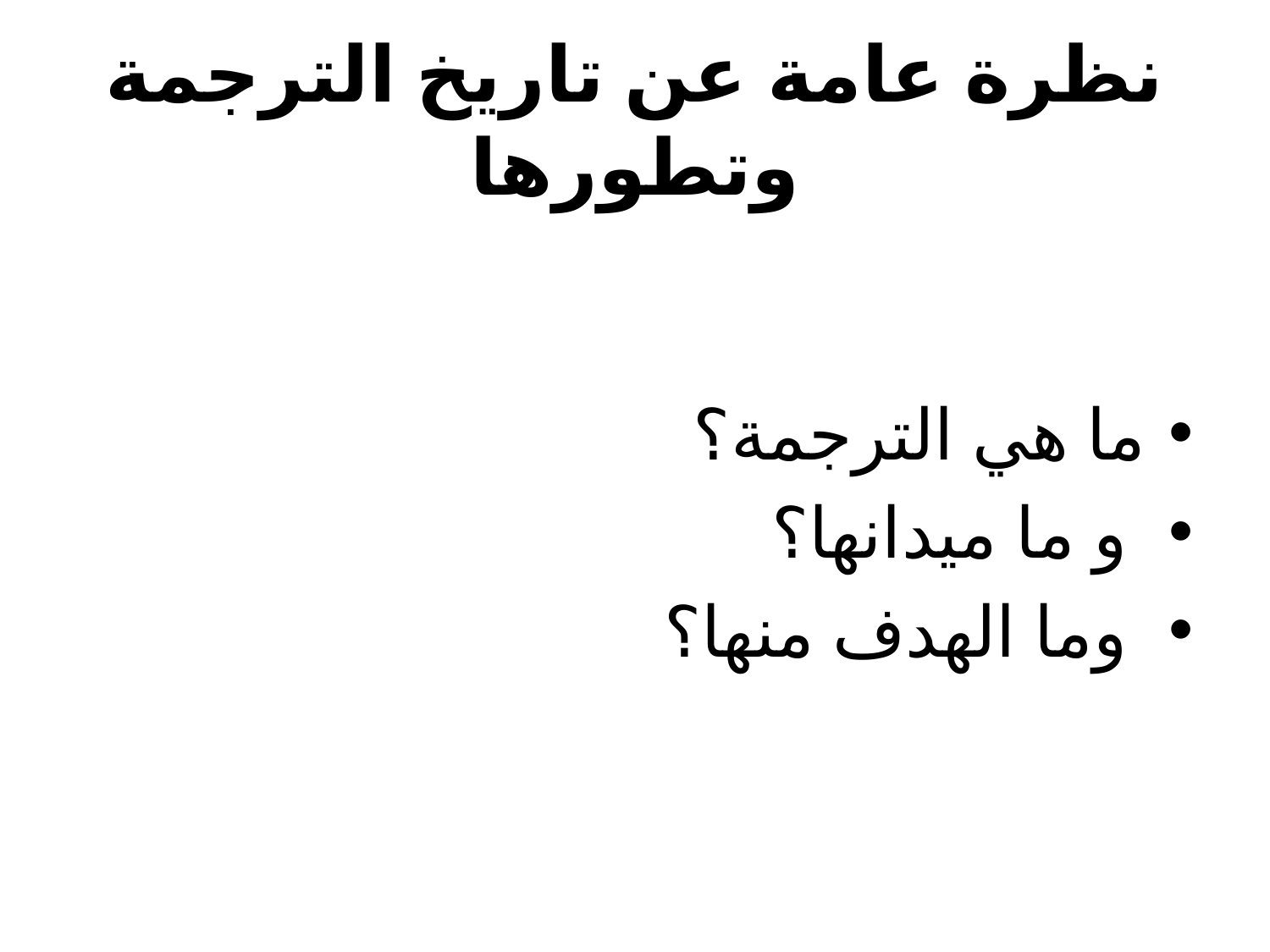

# نظرة عامة عن تاريخ الترجمة وتطورها

ما هي الترجمة؟
 و ما ميدانها؟
 وما الهدف منها؟